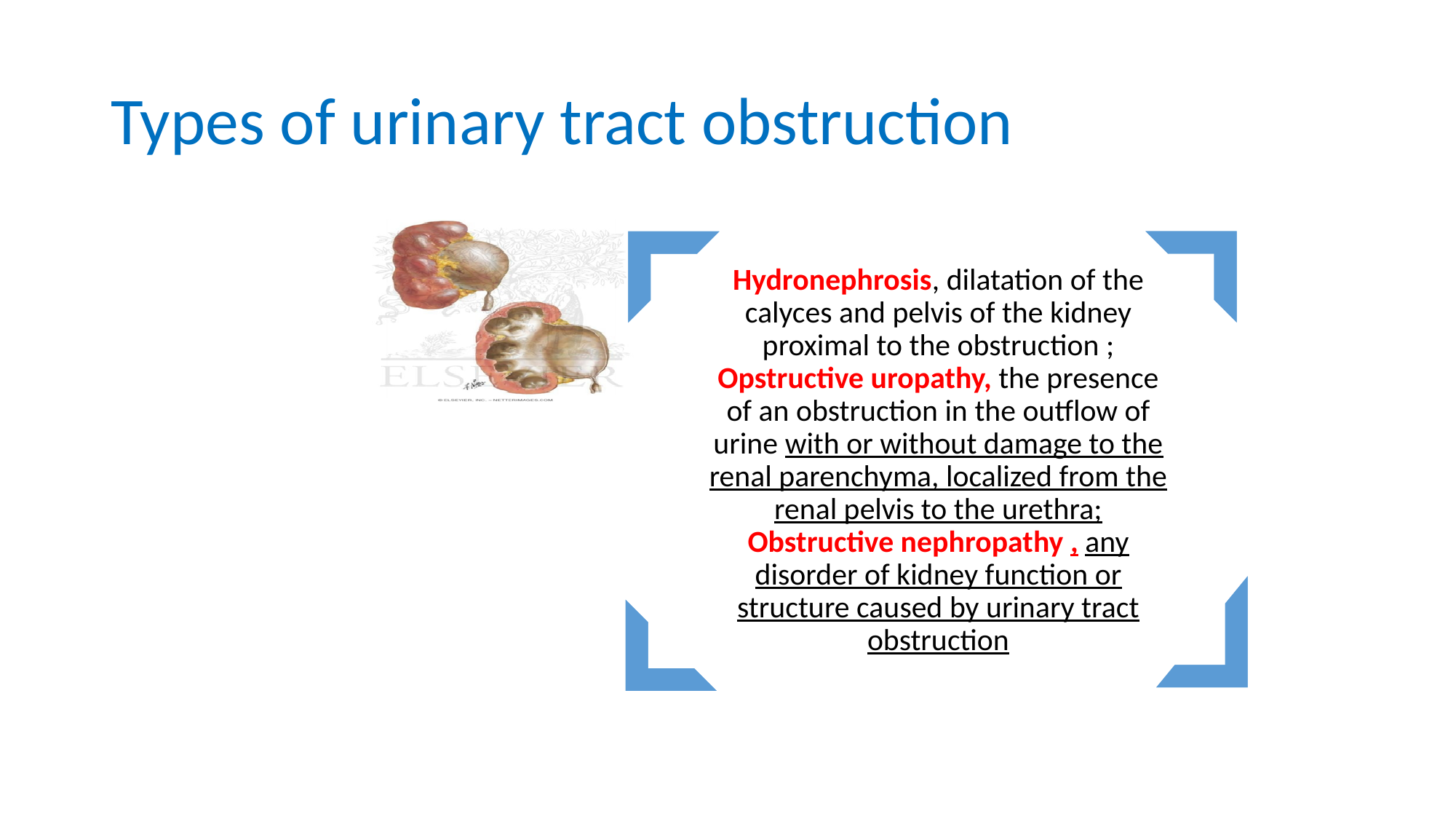

# Types of urinary tract obstruction
Hydronephrosis, dilatation of the calyces and pelvis of the kidney proximal to the obstruction ; Opstructive uropathy, the presence of an obstruction in the outflow of urine with or without damage to the renal parenchyma, localized from the renal pelvis to the urethra; Obstructive nephropathy , any disorder of kidney function or structure caused by urinary tract obstruction